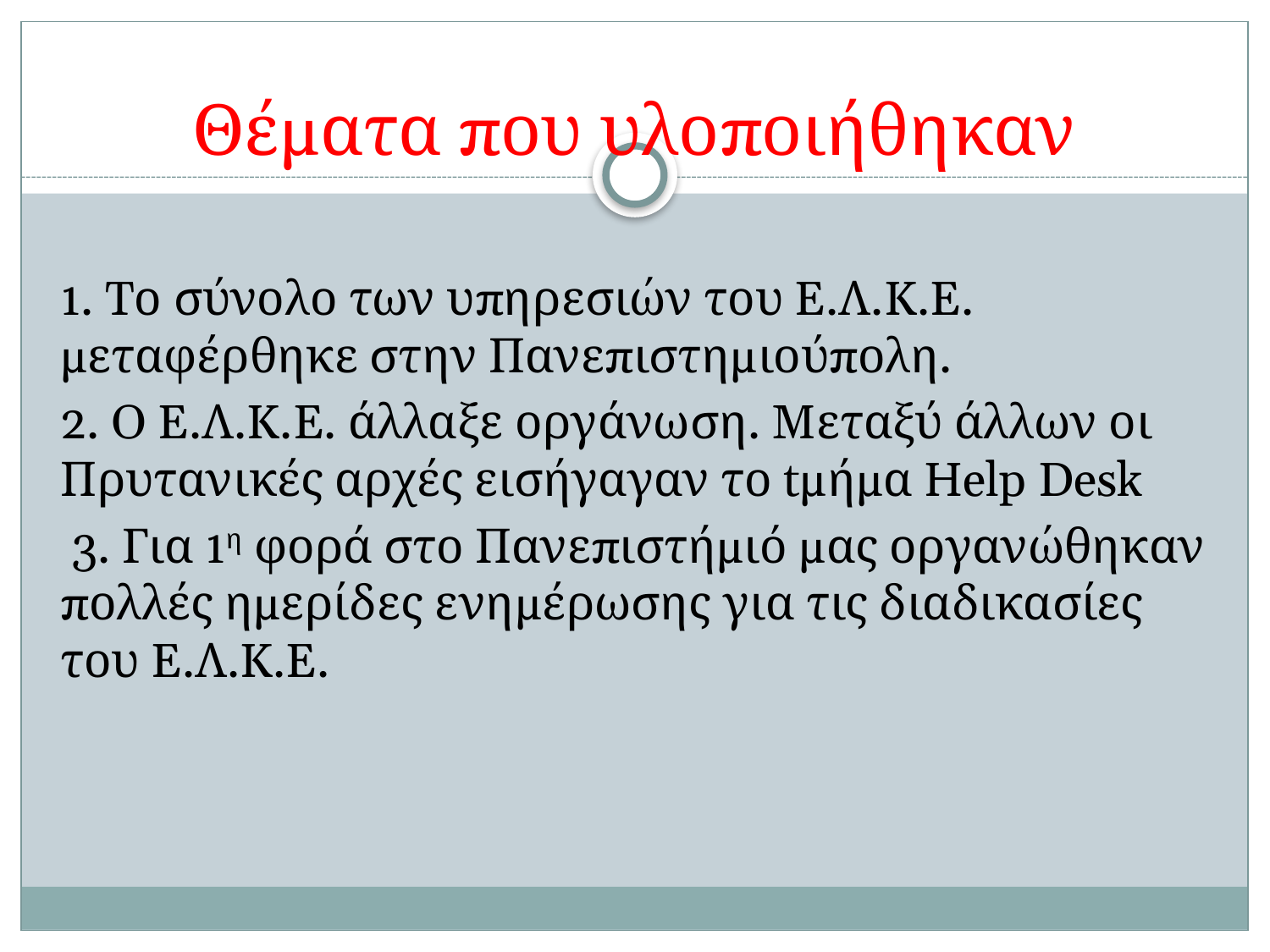

# Θέματα που υλοποιήθηκαν
1. Το σύνολο των υπηρεσιών του Ε.Λ.Κ.Ε. μεταφέρθηκε στην Πανεπιστημιούπολη.
2. Ο Ε.Λ.Κ.Ε. άλλαξε οργάνωση. Μεταξύ άλλων οι Πρυτανικές αρχές εισήγαγαν το tμήμα Help Desk
 3. Για 1η φορά στο Πανεπιστήμιό μας οργανώθηκαν πολλές ημερίδες ενημέρωσης για τις διαδικασίες του E.Λ.Κ.Ε.